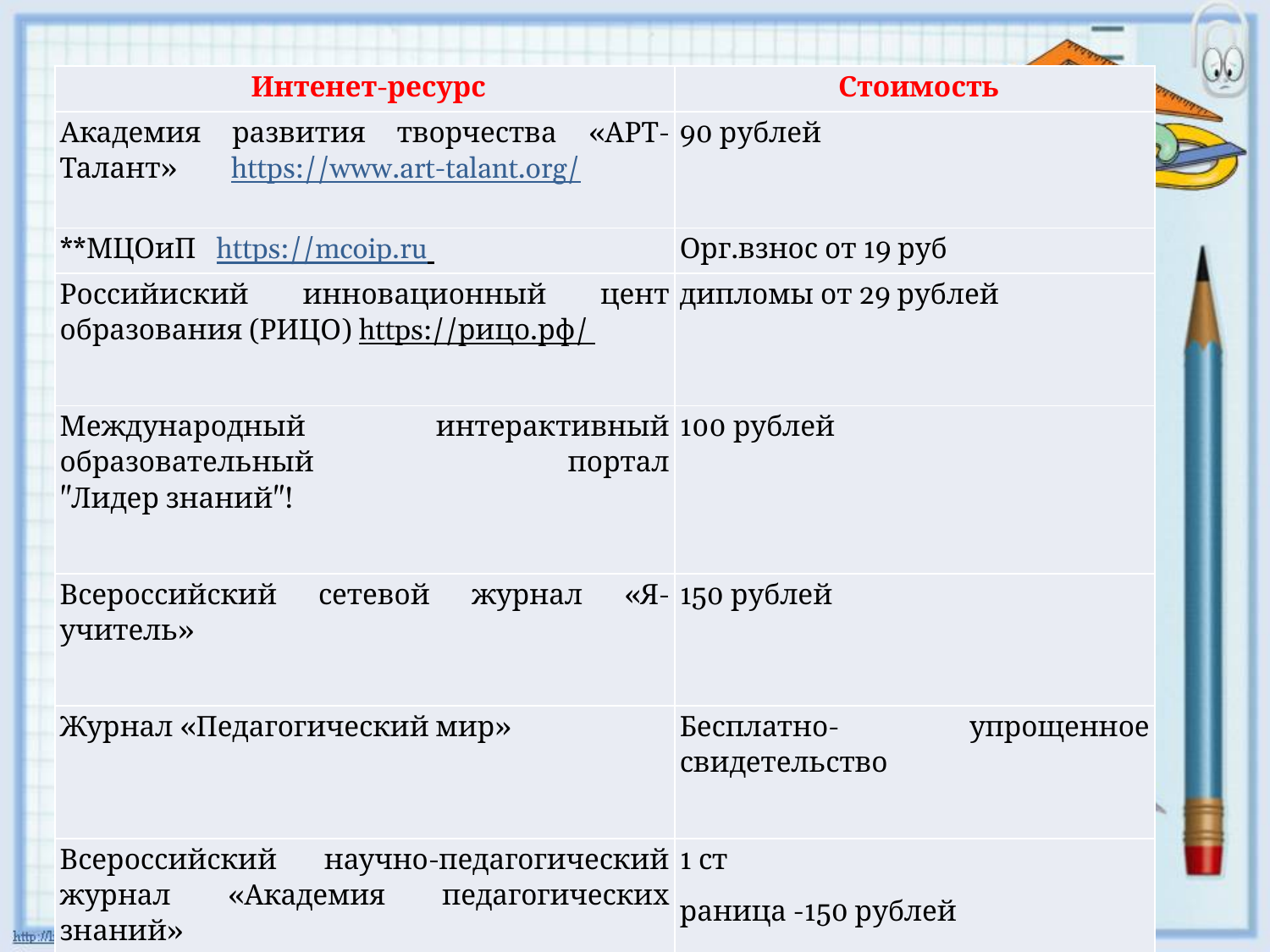

| Интенет-ресурс | Стоимость |
| --- | --- |
| Академия развития творчества «АРТ-Талант» https://www.art-talant.org/ | 90 рублей |
| \*\*МЦОиП https://mcoip.ru | Орг.взнос от 19 руб |
| Российиский инновационный цент образования (РИЦО) https://рицо.рф/ | дипломы от 29 рублей |
| Международный интерактивный образовательный портал "Лидер знаний"! | 100 рублей |
| Всероссийский сетевой журнал «Я-учитель» | 150 рублей |
| Журнал «Педагогический мир» | Бесплатно- упрощенное свидетельство |
| Всероссийский научно-педагогический журнал «Академия педагогических знаний» | 1 ст раница -150 рублей |